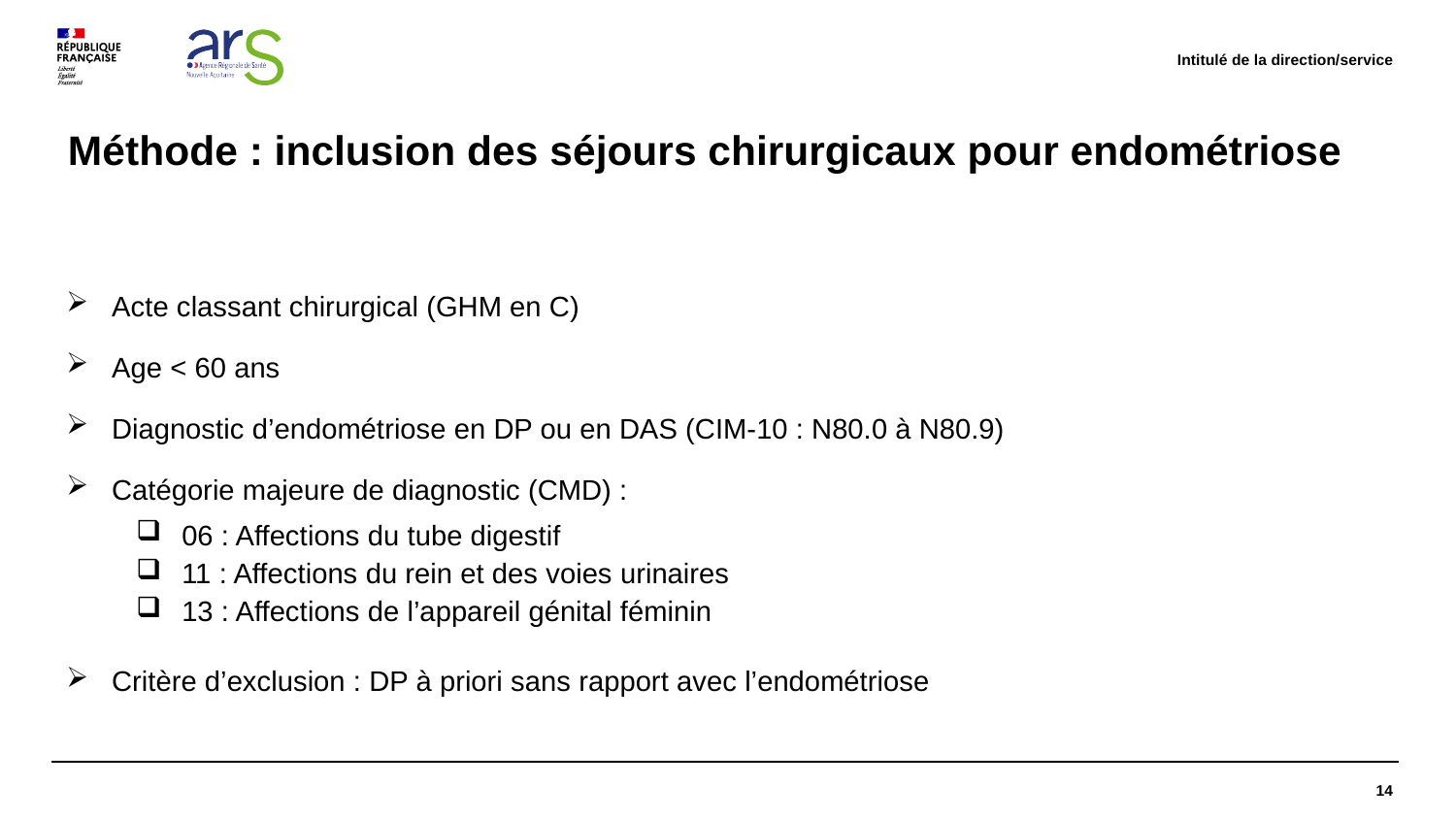

Intitulé de la direction/service
# Méthode : inclusion des séjours chirurgicaux pour endométriose

Acte classant chirurgical (GHM en C)
Age < 60 ans
Diagnostic d’endométriose en DP ou en DAS (CIM-10 : N80.0 à N80.9)
Catégorie majeure de diagnostic (CMD) :
06 : Affections du tube digestif
11 : Affections du rein et des voies urinaires
13 : Affections de l’appareil génital féminin
Critère d’exclusion : DP à priori sans rapport avec l’endométriose

14